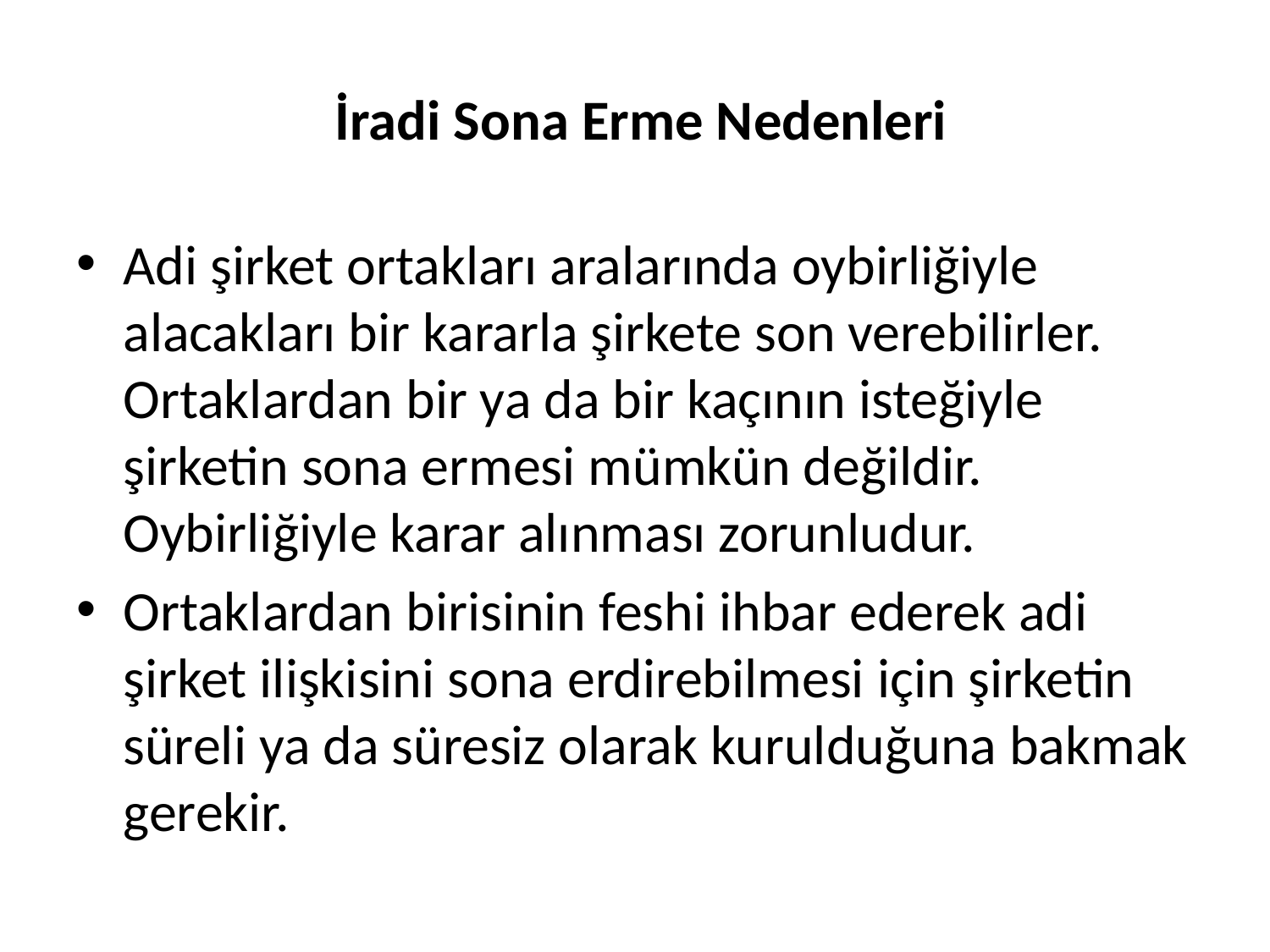

# İradi Sona Erme Nedenleri
Adi şirket ortakları aralarında oybirliğiyle alacakları bir kararla şirkete son verebilirler. Ortaklardan bir ya da bir kaçının isteğiyle şirketin sona ermesi mümkün değildir. Oybirliğiyle karar alınması zorunludur.
Ortaklardan birisinin feshi ihbar ederek adi şirket ilişkisini sona erdirebilmesi için şirketin süreli ya da süresiz olarak kurulduğuna bakmak gerekir.